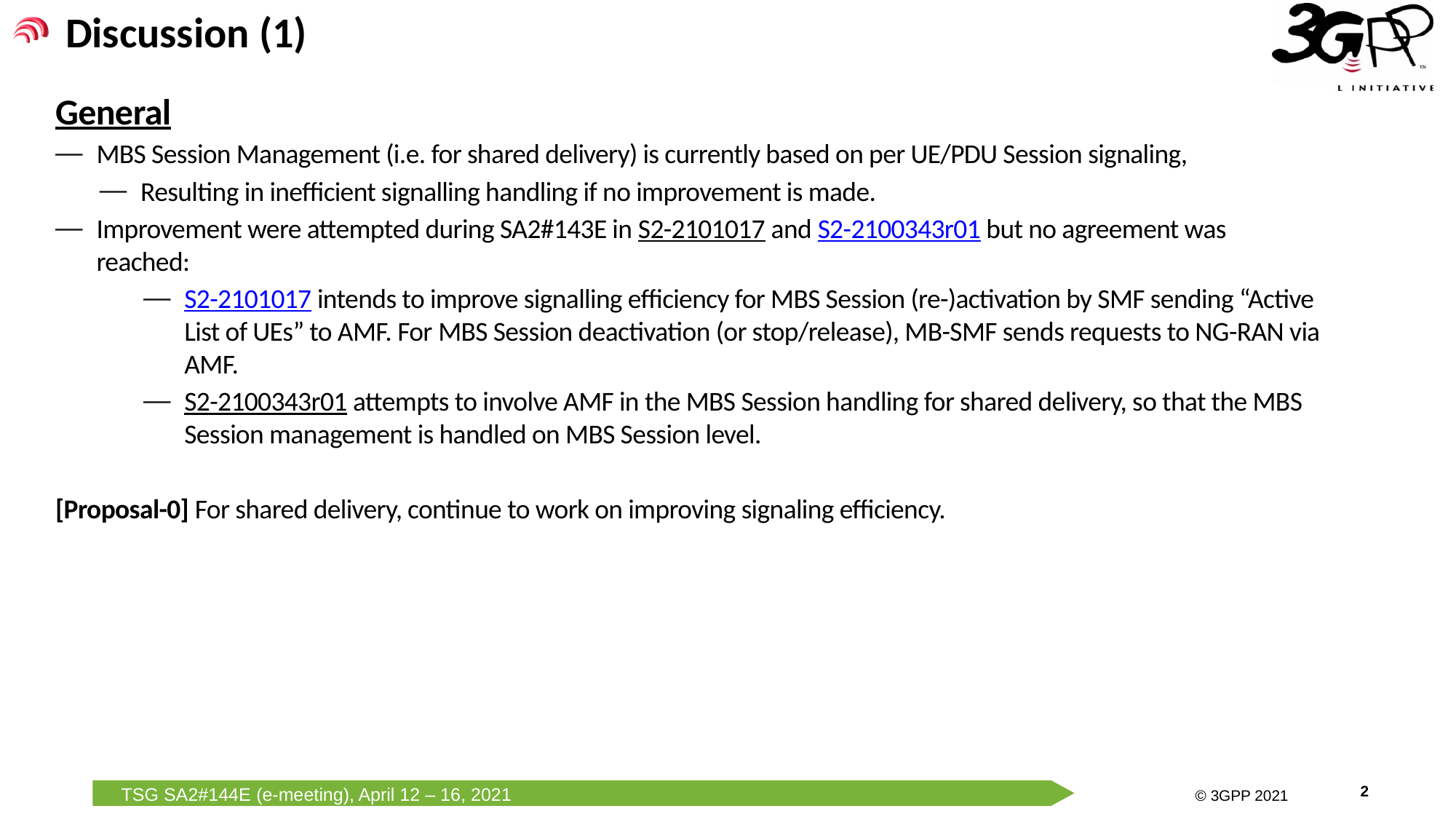

Discussion (1)
General
MBS Session Management (i.e. for shared delivery) is currently based on per UE/PDU Session signaling,
Resulting in inefficient signalling handling if no improvement is made.
Improvement were attempted during SA2#143E in S2-2101017 and S2-2100343r01 but no agreement was reached:
S2-2101017 intends to improve signalling efficiency for MBS Session (re-)activation by SMF sending “Active List of UEs” to AMF. For MBS Session deactivation (or stop/release), MB-SMF sends requests to NG-RAN via AMF.
S2-2100343r01 attempts to involve AMF in the MBS Session handling for shared delivery, so that the MBS Session management is handled on MBS Session level.

[Proposal-0] For shared delivery, continue to work on improving signaling efficiency.